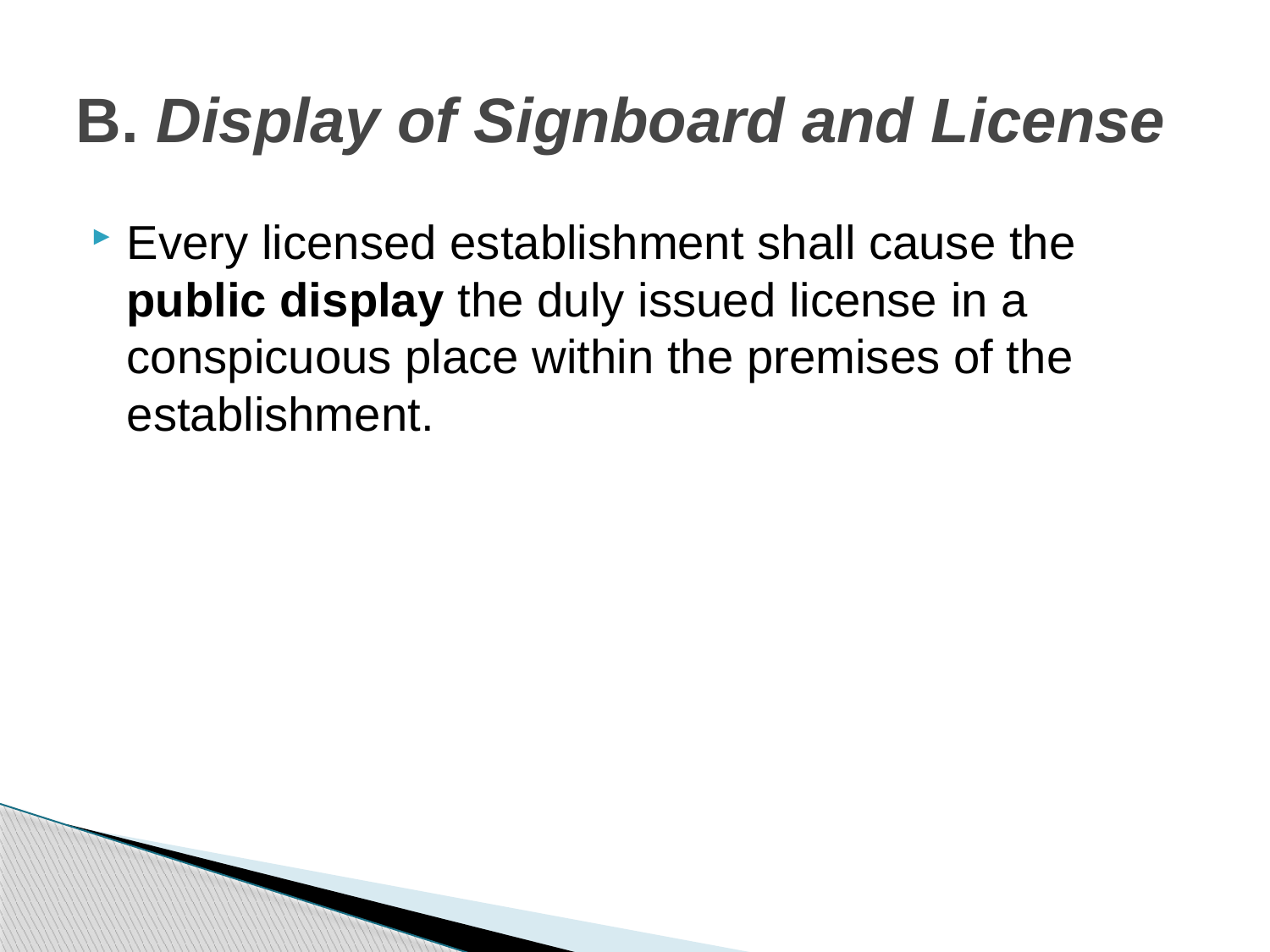

# B. Display of Signboard and License
Every licensed establishment shall cause the public display the duly issued license in a conspicuous place within the premises of the establishment.